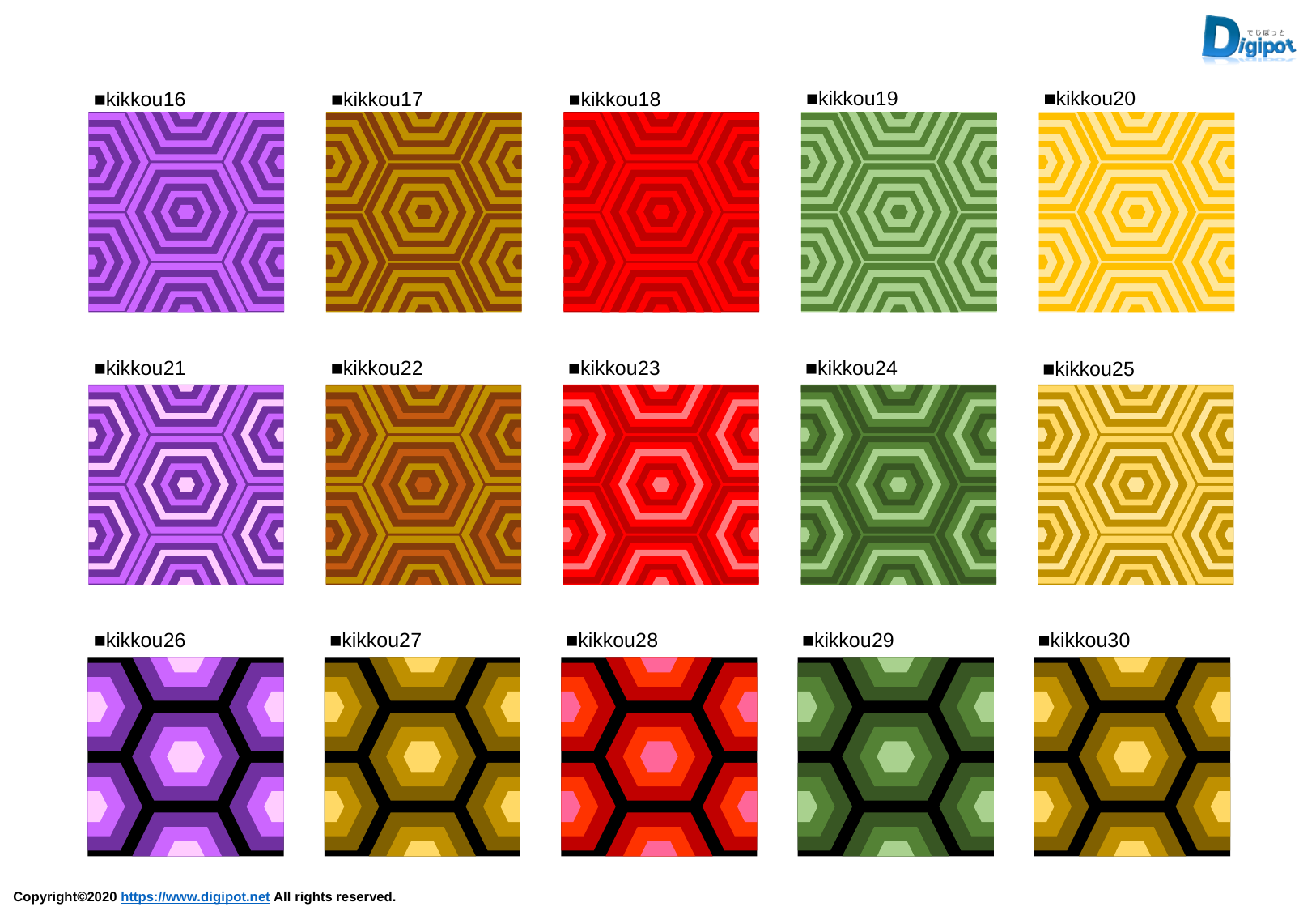

■kikkou19
■kikkou20
■kikkou16
■kikkou17
■kikkou18

■kikkou21
■kikkou22
■kikkou23
■kikkou24
■kikkou25

■kikkou26
■kikkou27
■kikkou28
■kikkou29
■kikkou30